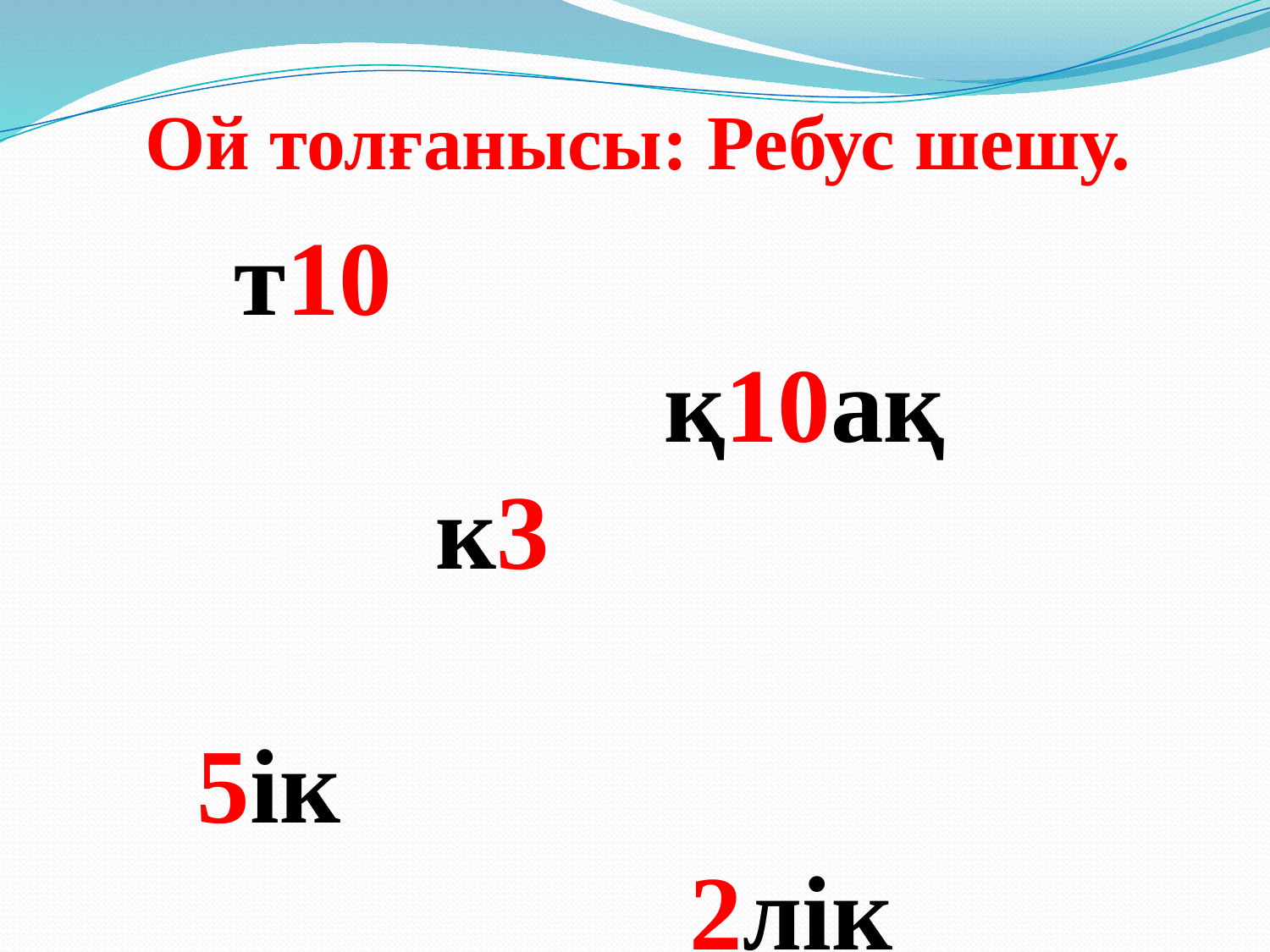

Ой толғанысы: Ребус шешу.
       т10
               қ10ақ
              к3
     5ік
             2лік